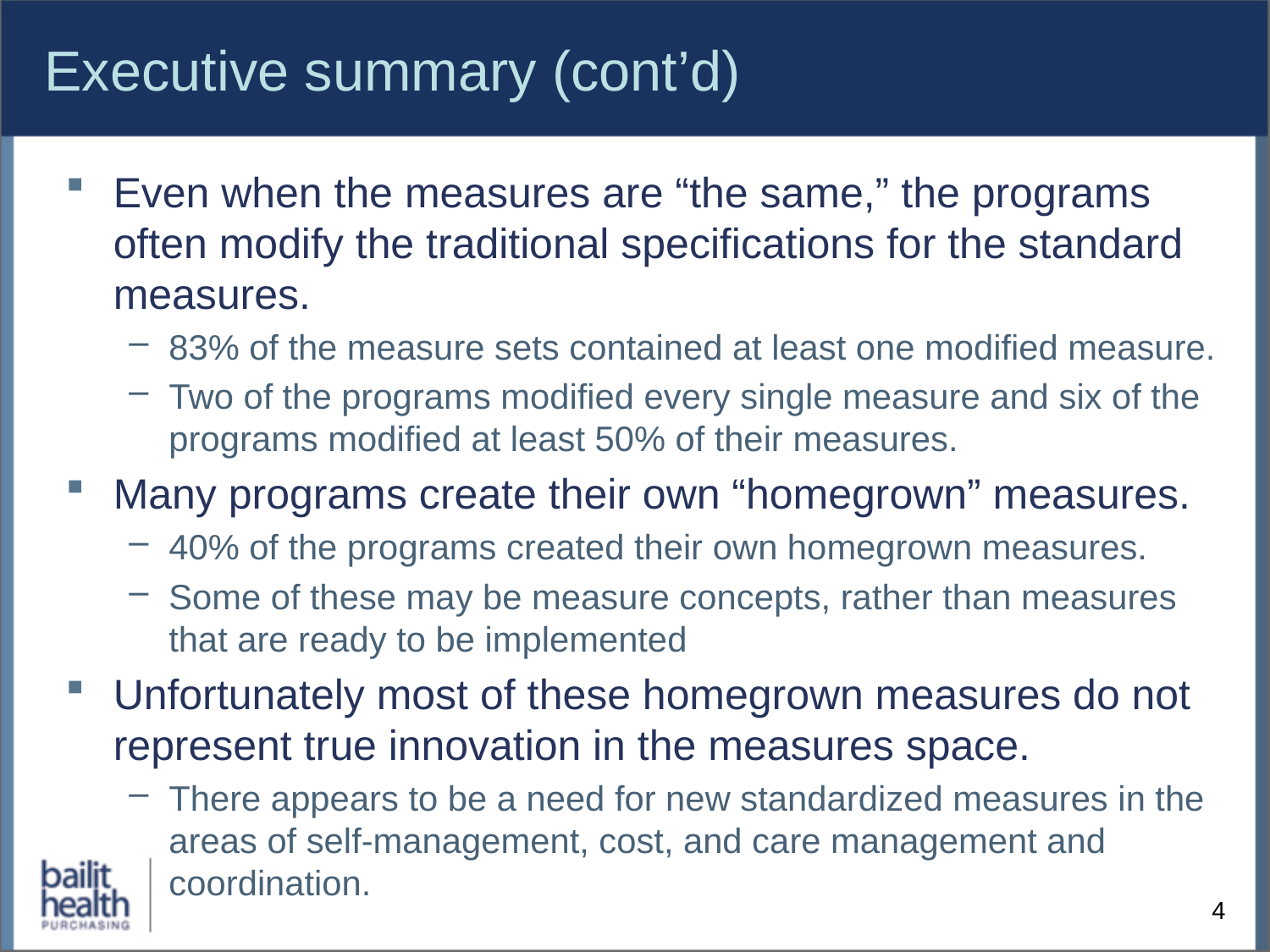

# Executive summary (cont’d)
Even when the measures are “the same,” the programs often modify the traditional specifications for the standard measures.
83% of the measure sets contained at least one modified measure.
Two of the programs modified every single measure and six of the programs modified at least 50% of their measures.
Many programs create their own “homegrown” measures.
40% of the programs created their own homegrown measures.
Some of these may be measure concepts, rather than measures that are ready to be implemented
Unfortunately most of these homegrown measures do not represent true innovation in the measures space.
There appears to be a need for new standardized measures in the areas of self-management, cost, and care management and coordination.

4